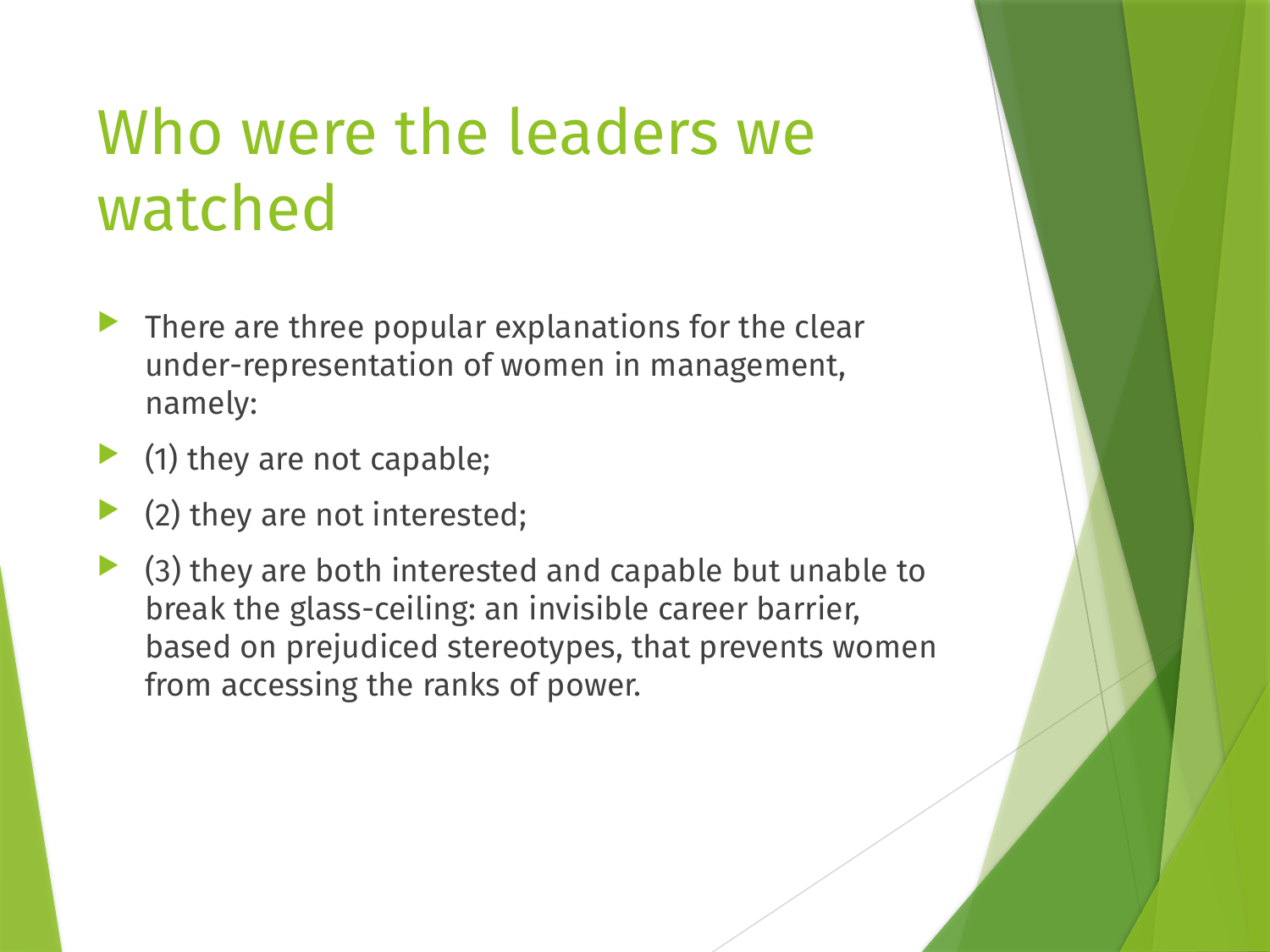

# Who were the leaders we watched
There are three popular explanations for the clear under-representation of women in management, namely:
(1) they are not capable;
(2) they are not interested;
(3) they are both interested and capable but unable to break the glass-ceiling: an invisible career barrier, based on prejudiced stereotypes, that prevents women from accessing the ranks of power.